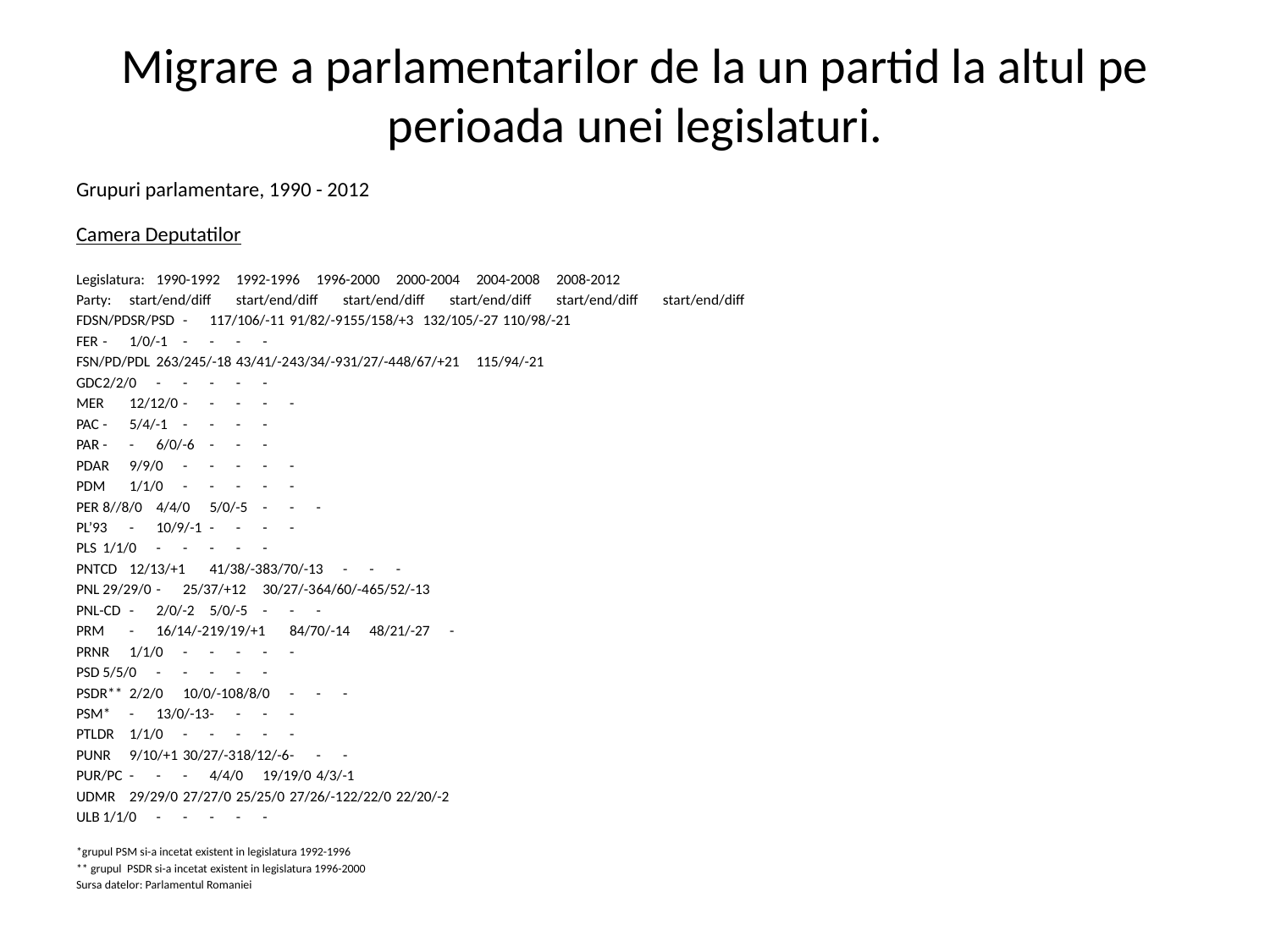

# Migrare a parlamentarilor de la un partid la altul pe perioada unei legislaturi.
Grupuri parlamentare, 1990 - 2012

Camera Deputatilor

Legislatura:		1990-1992	1992-1996	1996-2000	2000-2004	2004-2008	2008-2012
Party:		start/end/diff	start/end/diff	start/end/diff	start/end/diff	start/end/diff	start/end/diff
FDSN/PDSR/PSD		-	117/106/-11	91/82/-9	155/158/+3	132/105/-27	110/98/-21
FER		-	1/0/-1	-	-	-	-
FSN/PD/PDL		263/245/-18	43/41/-2	43/34/-9	31/27/-4	48/67/+21	115/94/-21
GDC		2/2/0	-	-	-	-	-
MER		12/12/0	-	-	-	-	-
PAC		-	5/4/-1	-	-	-	-
PAR		-	-	6/0/-6	-	-	-
PDAR		9/9/0	-	-	-	-	-
PDM		1/1/0	-	-	-	-	-
PER		8//8/0	4/4/0	5/0/-5	-	-	-
PL’93		-	10/9/-1	-	-	-	-
PLS		1/1/0	-	-	-	-	-
PNTCD		12/13/+1	41/38/-3	83/70/-13	-	-	-
PNL		29/29/0	-	25/37/+12	30/27/-3	64/60/-4	65/52/-13
PNL-CD		-	2/0/-2	5/0/-5	-	-	-
PRM		-	16/14/-2	19/19/+1	84/70/-14	48/21/-27	-
PRNR		1/1/0	-	-	-	-	-
PSD		5/5/0	-	-	-	-	-
PSDR**		2/2/0	10/0/-10	8/8/0	-	-	-
PSM*		-	13/0/-13	-	-	-	-
PTLDR		1/1/0	-	-	-	-	-
PUNR		9/10/+1	30/27/-3	18/12/-6	-	-	-
PUR/PC		-	-	-	4/4/0	19/19/0	4/3/-1
UDMR		29/29/0	27/27/0	25/25/0	27/26/-1	22/22/0	22/20/-2
ULB		1/1/0	-	-	-	-	-

*grupul PSM si-a incetat existent in legislatura 1992-1996
** grupul  PSDR si-a incetat existent in legislatura 1996-2000
Sursa datelor: Parlamentul Romaniei